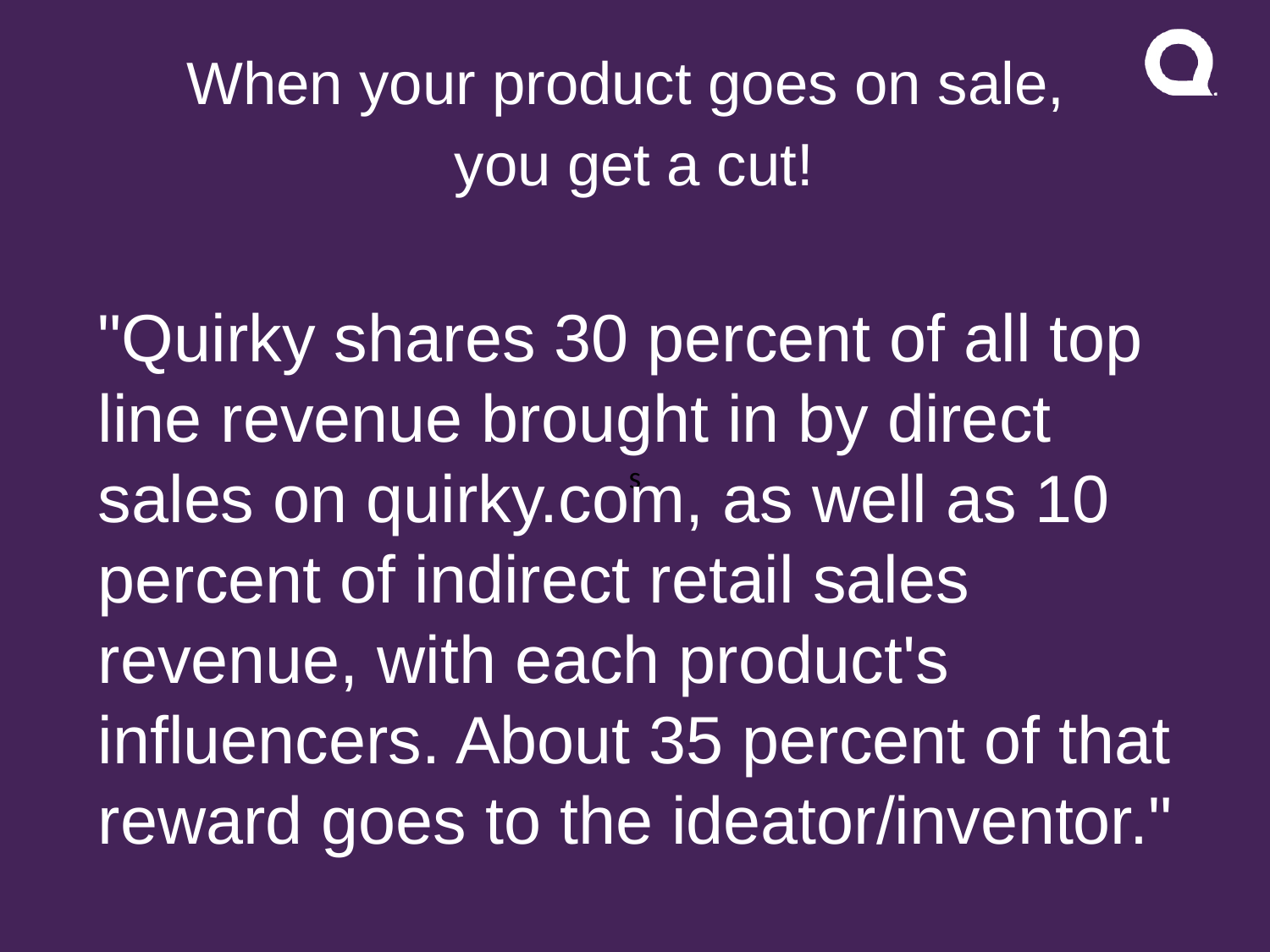

s
When your product goes on sale,
you get a cut!
"Quirky shares 30 percent of all top line revenue brought in by direct sales on quirky.com, as well as 10 percent of indirect retail sales revenue, with each product's influencers. About 35 percent of that reward goes to the ideator/inventor."